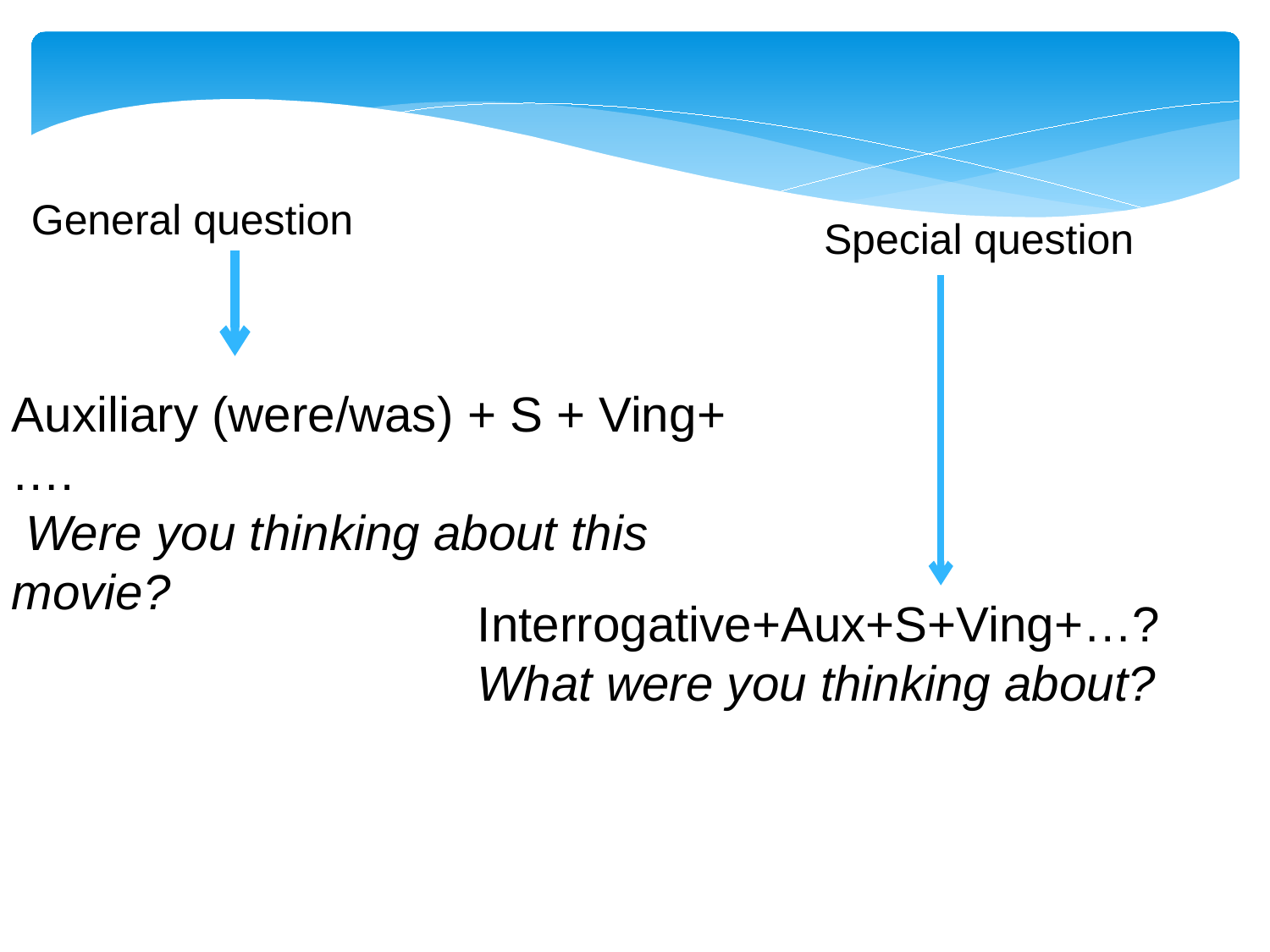

General question
Special question
Auxiliary (were/was) + S + Ving+….
 Were you thinking about this movie?

Interrogative+Aux+S+Ving+…?
What were you thinking about?